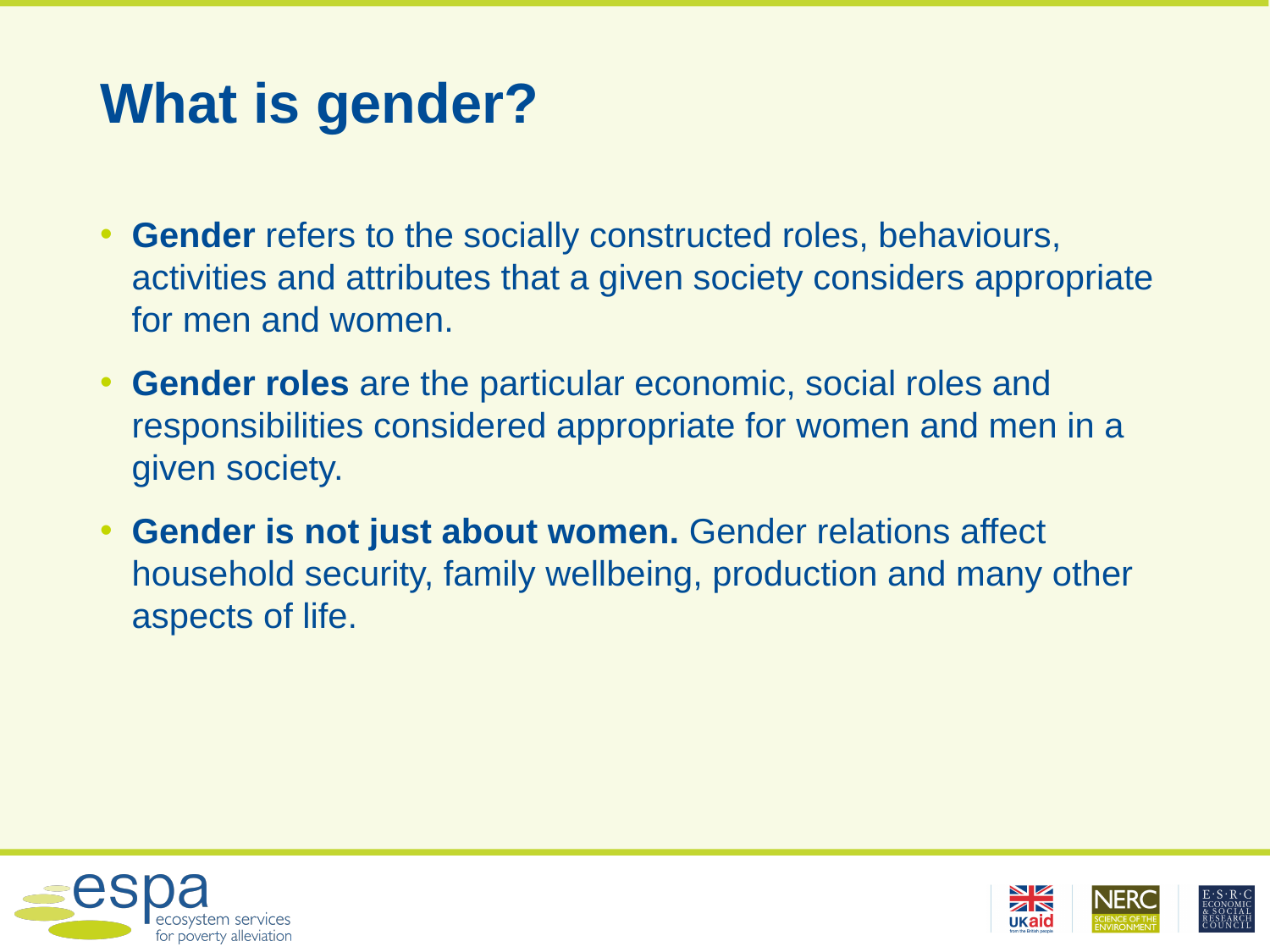

# What is gender?
Gender refers to the socially constructed roles, behaviours, activities and attributes that a given society considers appropriate for men and women.
Gender roles are the particular economic, social roles and responsibilities considered appropriate for women and men in a given society.
Gender is not just about women. Gender relations affect household security, family wellbeing, production and many other aspects of life.